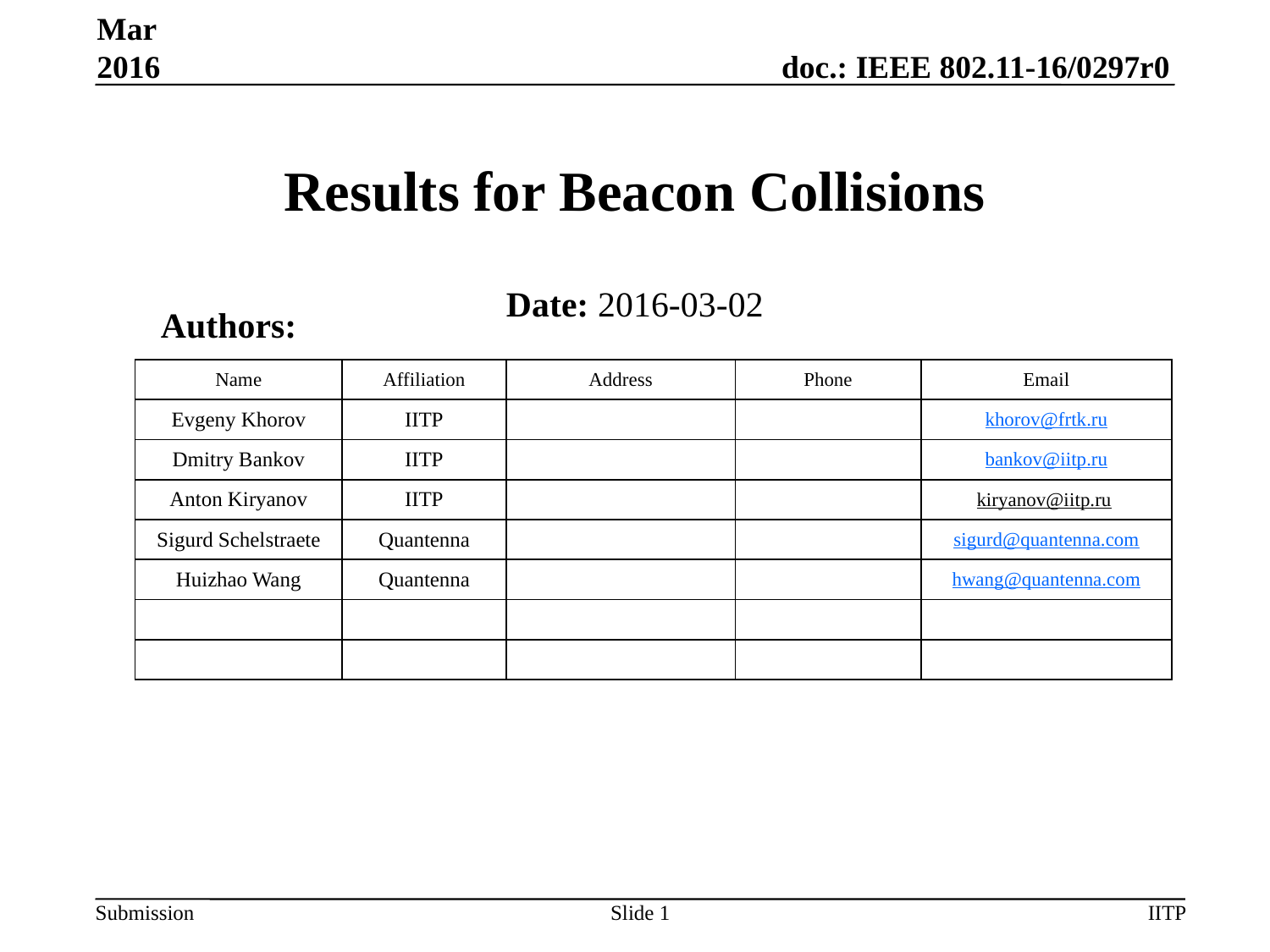

Mar 2016
# Results for Beacon Collisions
Date: 2016-03-02
Authors:
| Name | Affiliation | Address | Phone | Email |
| --- | --- | --- | --- | --- |
| Evgeny Khorov | IITP |  |  | khorov@frtk.ru |
| Dmitry Bankov | IITP |  |  | bankov@iitp.ru |
| Anton Kiryanov | IITP |  |  | kiryanov@iitp.ru |
| Sigurd Schelstraete | Quantenna |  |  | sigurd@quantenna.com |
| Huizhao Wang | Quantenna |  |  | hwang@quantenna.com |
|  |  |  |  |  |
|  |  |  |  |  |
Slide 1
IITP